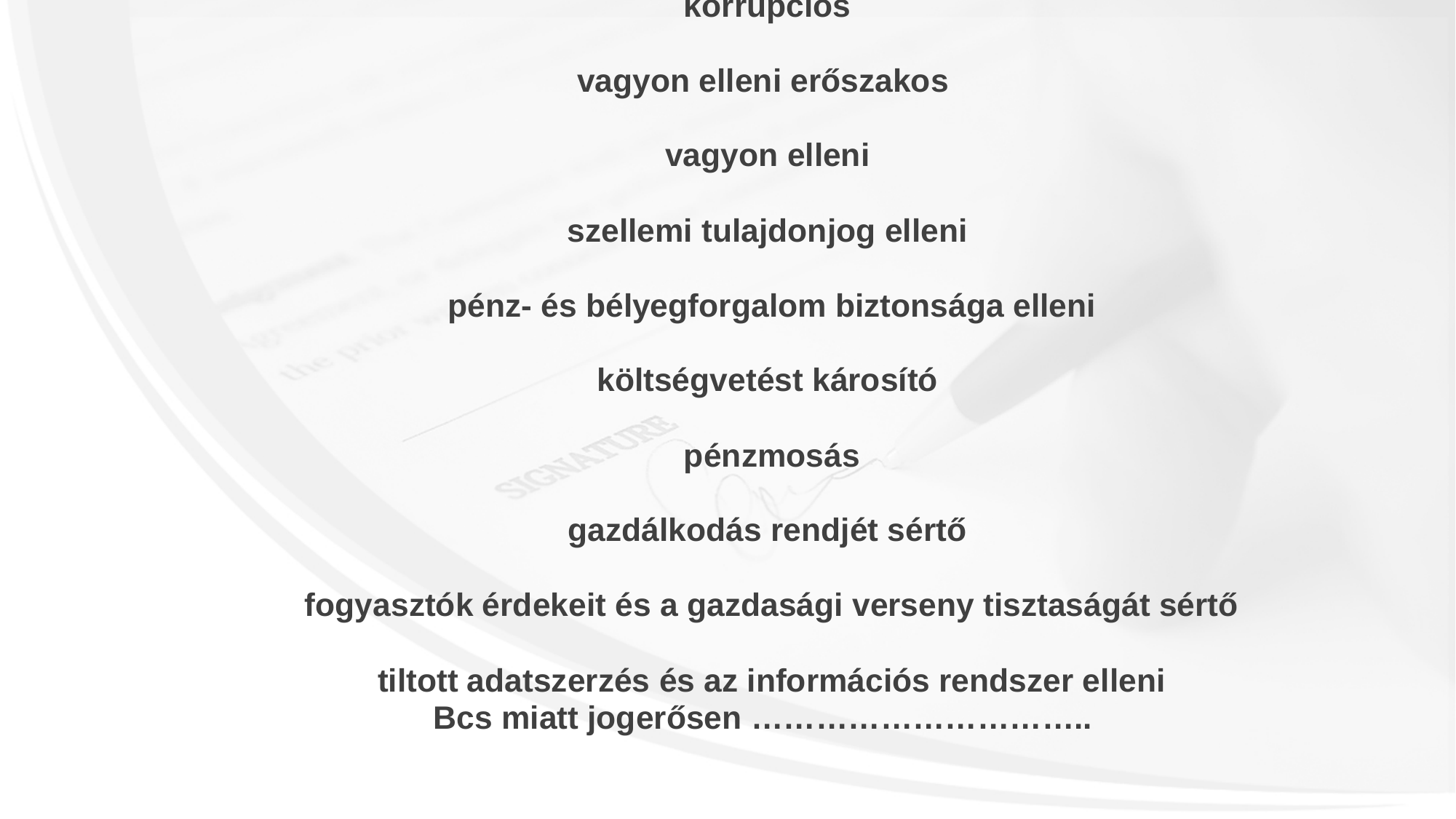

korrupciós

vagyon elleni erőszakos

 vagyon elleni

 szellemi tulajdonjog elleni

 pénz- és bélyegforgalom biztonsága elleni

 költségvetést károsító

 pénzmosás

 gazdálkodás rendjét sértő

 fogyasztók érdekeit és a gazdasági verseny tisztaságát sértő

 tiltott adatszerzés és az információs rendszer elleni
Bcs miatt jogerősen …………………………..